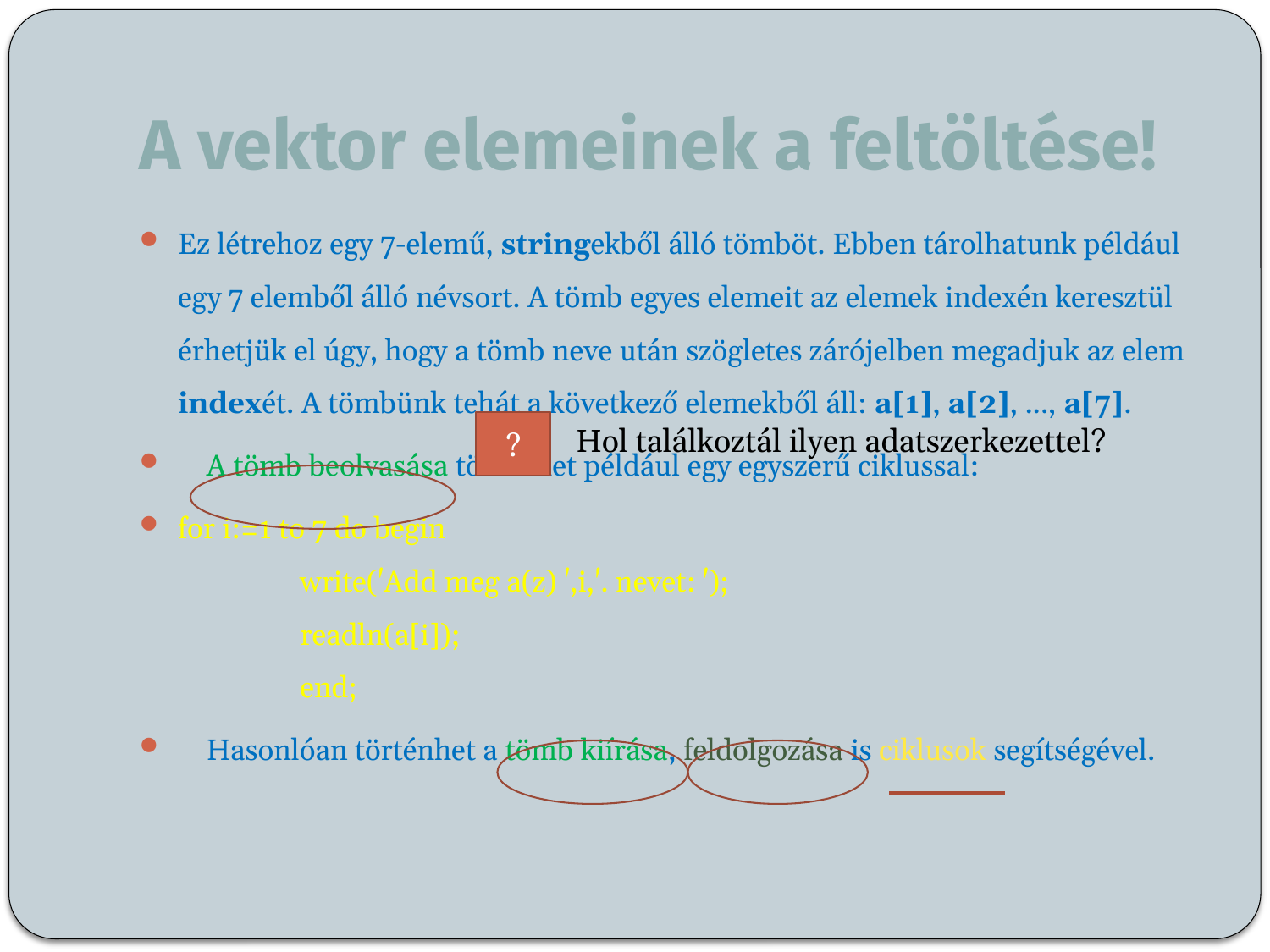

# A vektor elemeinek a feltöltése!
Ez létrehoz egy 7-elemű, stringekből álló tömböt. Ebben tárolhatunk például egy 7 elemből álló névsort. A tömb egyes elemeit az elemek indexén keresztül érhetjük el úgy, hogy a tömb neve után szögletes zárójelben megadjuk az elem indexét. A tömbünk tehát a következő elemekből áll: a[1], a[2], ..., a[7].
    A tömb beolvasása történhet például egy egyszerű ciklussal:
for i:=1 to 7 do begin
                 write('Add meg a(z) ',i,'. nevet: ');
                 readln(a[i]);
                 end;
    Hasonlóan történhet a tömb kiírása, feldolgozása is ciklusok segítségével.

?
Hol találkoztál ilyen adatszerkezettel?